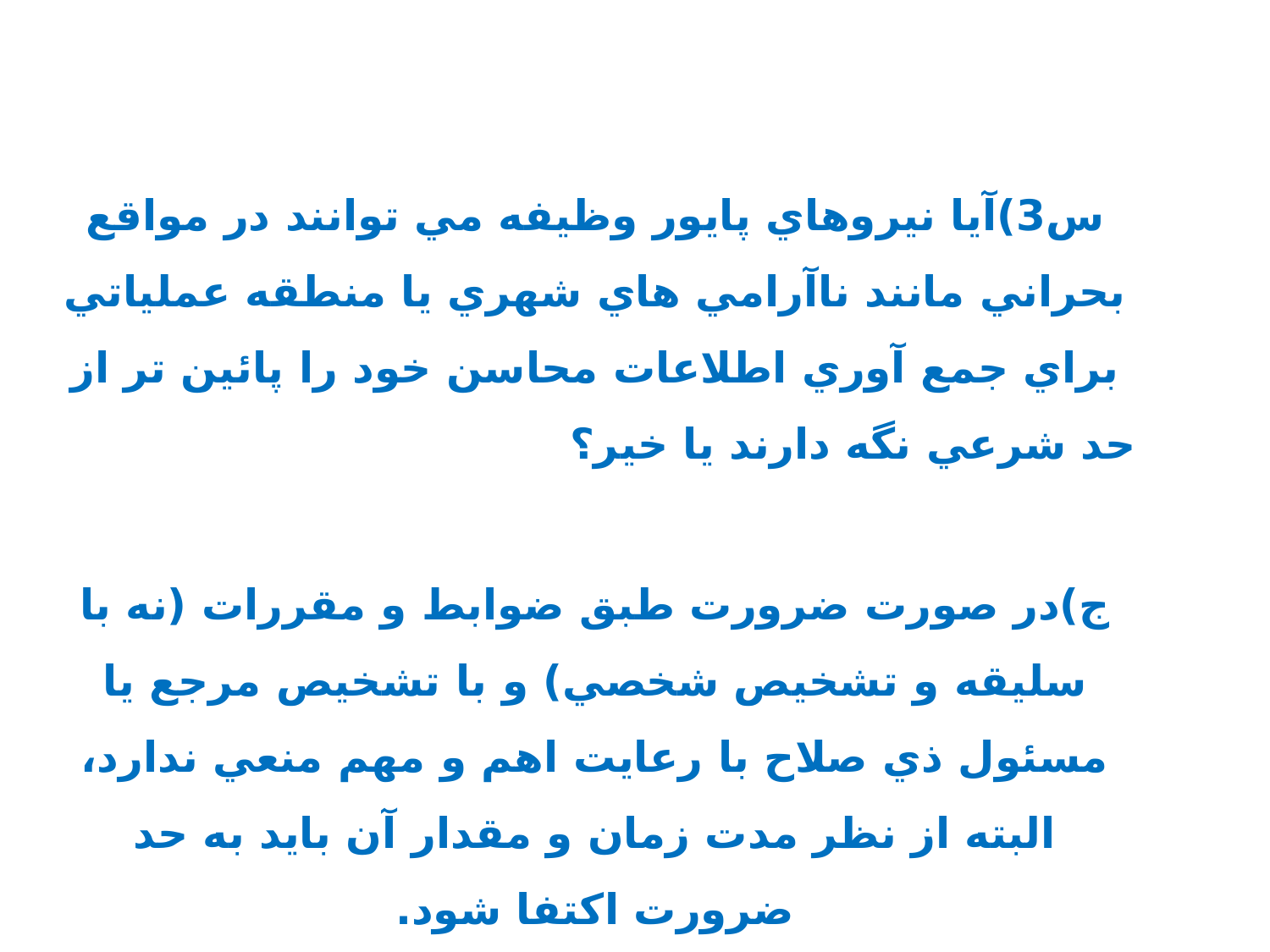

س3)آيا نيروهاي پايور وظيفه مي توانند در مواقع بحراني مانند ناآرامي هاي شهري يا منطقه عملياتي براي جمع آوري اطلاعات محاسن خود را پائين تر از حد شرعي نگه دارند يا خير؟
ج)در صورت ضرورت طبق ضوابط و مقررات (نه با سليقه و تشخيص شخصي) و با تشخيص مرجع يا مسئول ذي صلاح با رعايت اهم و مهم منعي ندارد، البته از نظر مدت زمان و مقدار آن بايد به حد ضرورت اكتفا شود.